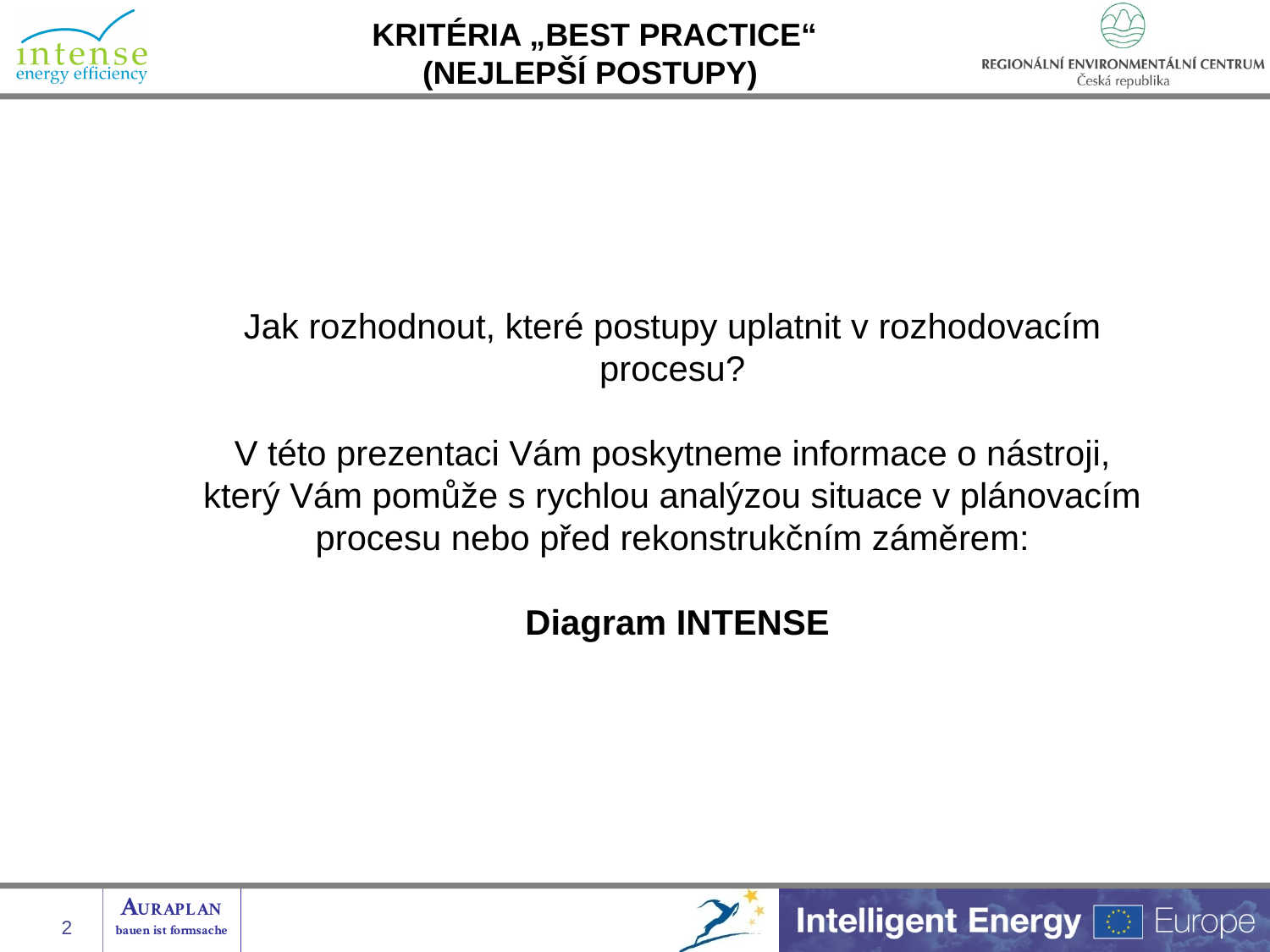

KRITÉRIA „BEST PRACTICE“
(NEJLEPŠÍ POSTUPY)
Jak rozhodnout, které postupy uplatnit v rozhodovacím procesu?

V této prezentaci Vám poskytneme informace o nástroji, který Vám pomůže s rychlou analýzou situace v plánovacím procesu nebo před rekonstrukčním záměrem:

 Diagram INTENSE
2